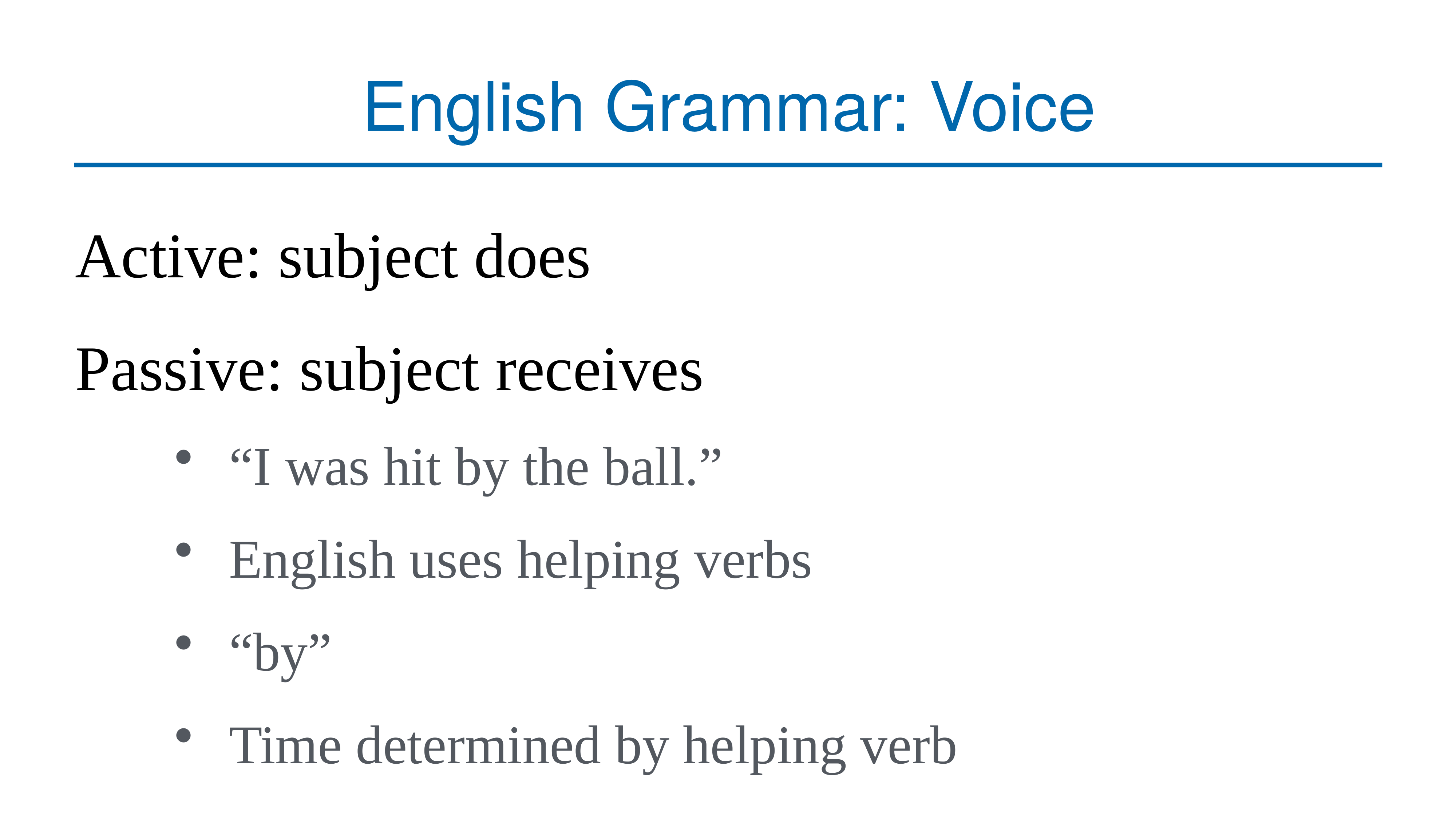

# English Grammar: Voice
Active: subject does
Passive: subject receives
“I was hit by the ball.”
English uses helping verbs
“by”
Time determined by helping verb